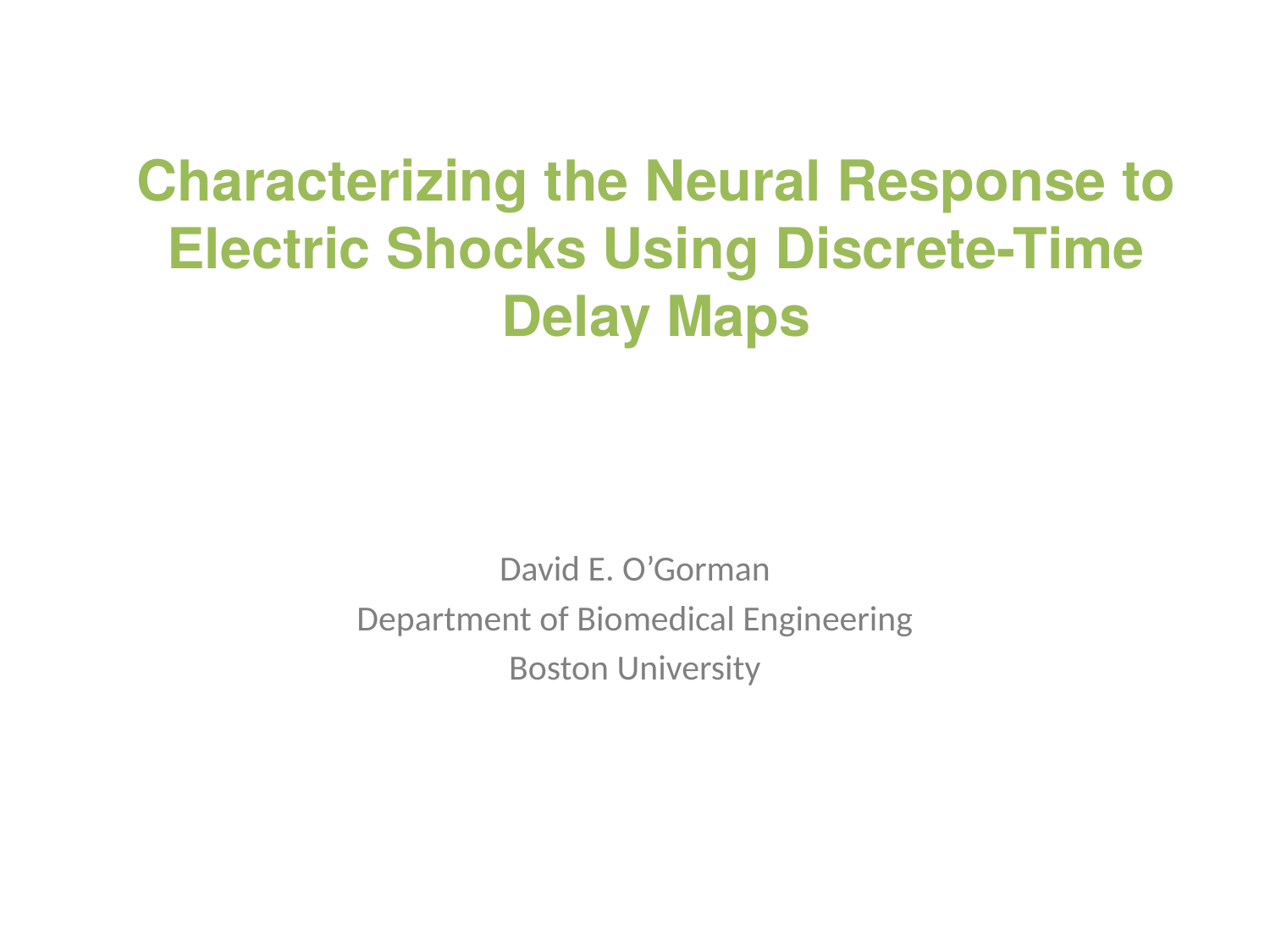

# Characterizing the Neural Response to Electric Shocks Using Discrete-Time Delay Maps
David E. O’Gorman
Department of Biomedical Engineering
Boston University